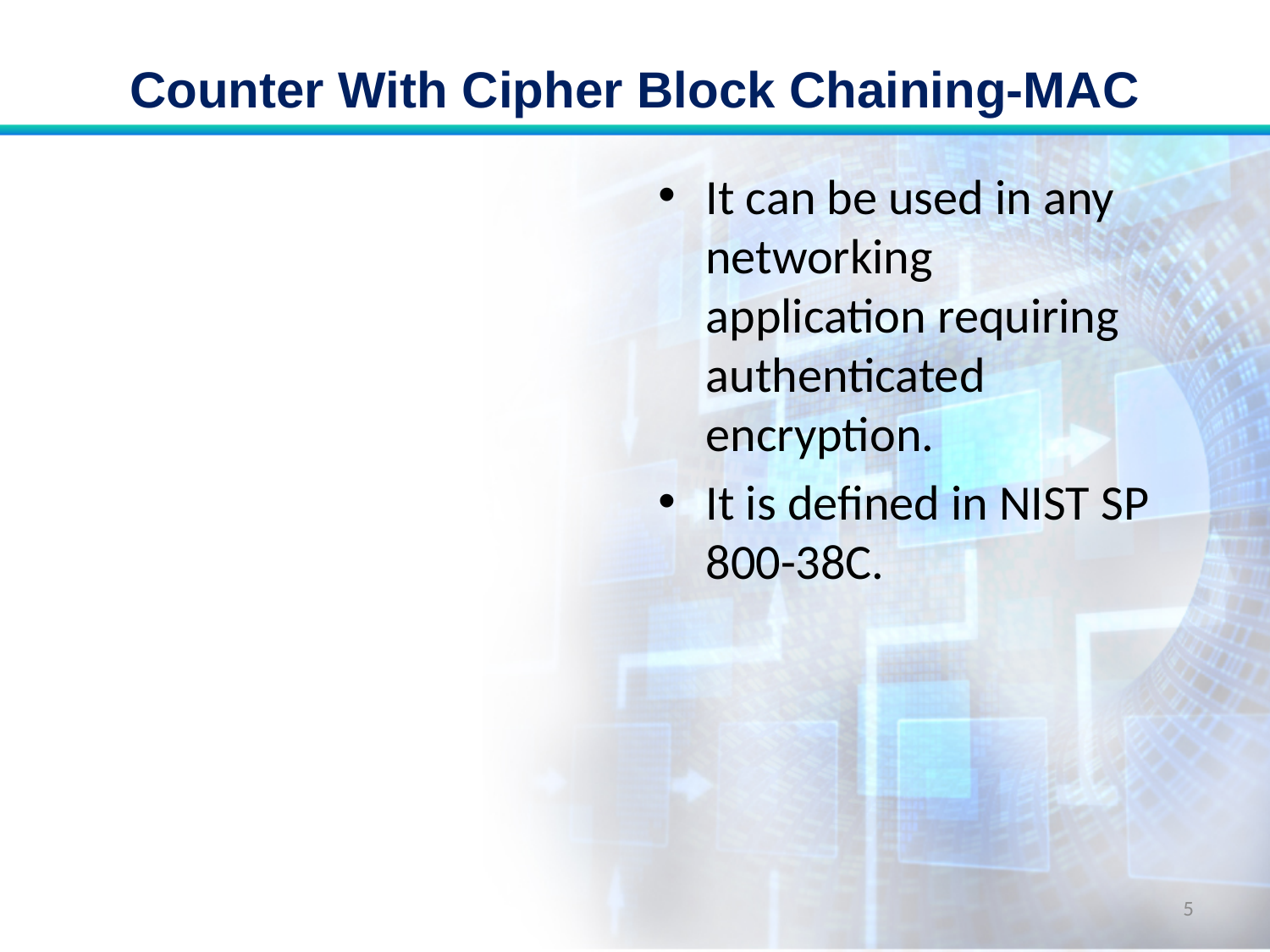

# Counter With Cipher Block Chaining-MAC
It can be used in any networking application requiring authenticated encryption.
It is defined in NIST SP 800-38C.

5